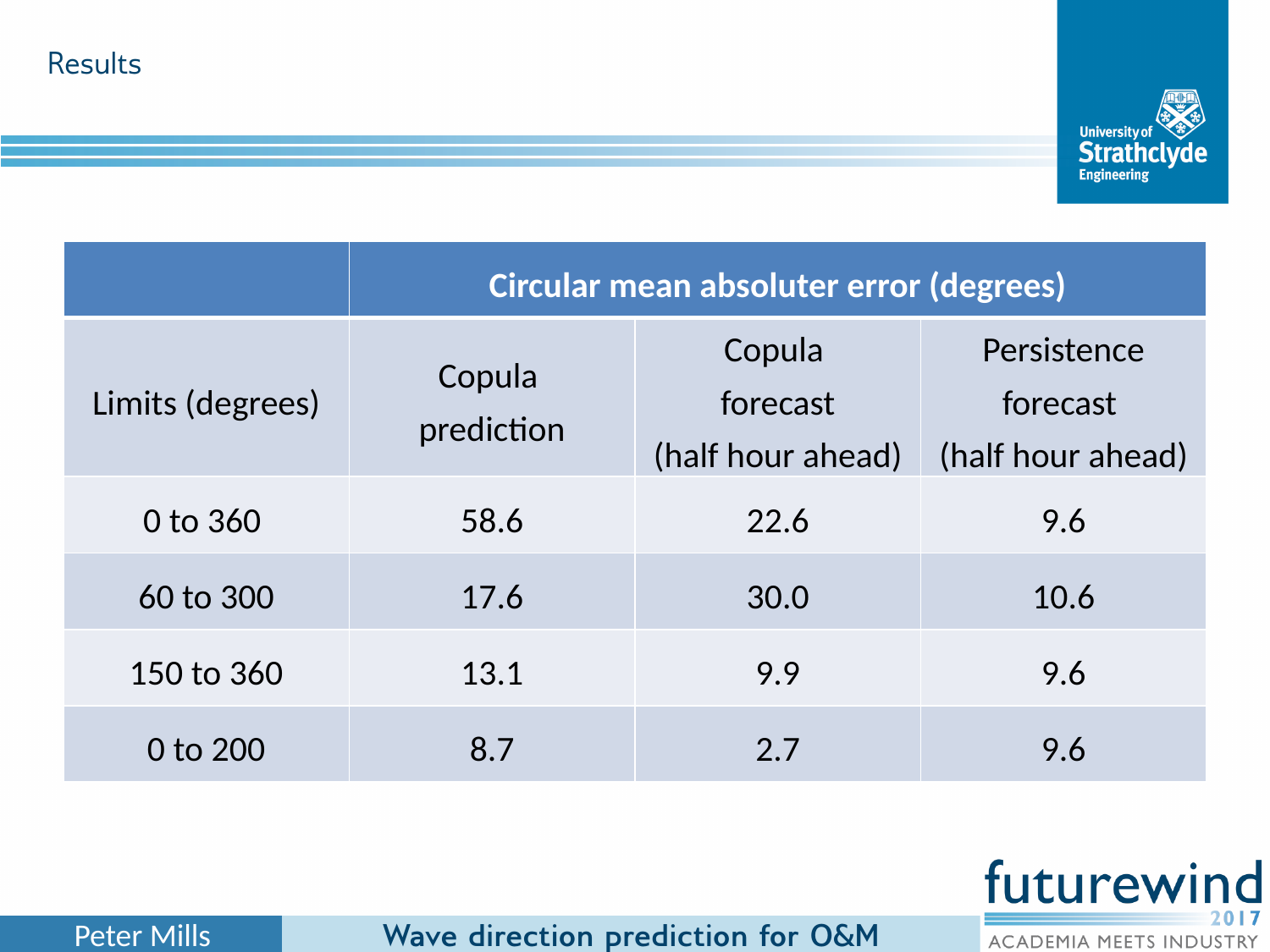

Results
|  | Circular mean absoluter error (degrees) |  |  |
| --- | --- | --- | --- |
| Limits (degrees) | Copula prediction | Copula forecast (half hour ahead) | Persistence forecast (half hour ahead) |
| 0 to 360 | 58.6 | 22.6 | 9.6 |
| 60 to 300 | 17.6 | 30.0 | 10.6 |
| 150 to 360 | 13.1 | 9.9 | 9.6 |
| 0 to 200 | 8.7 | 2.7 | 9.6 |